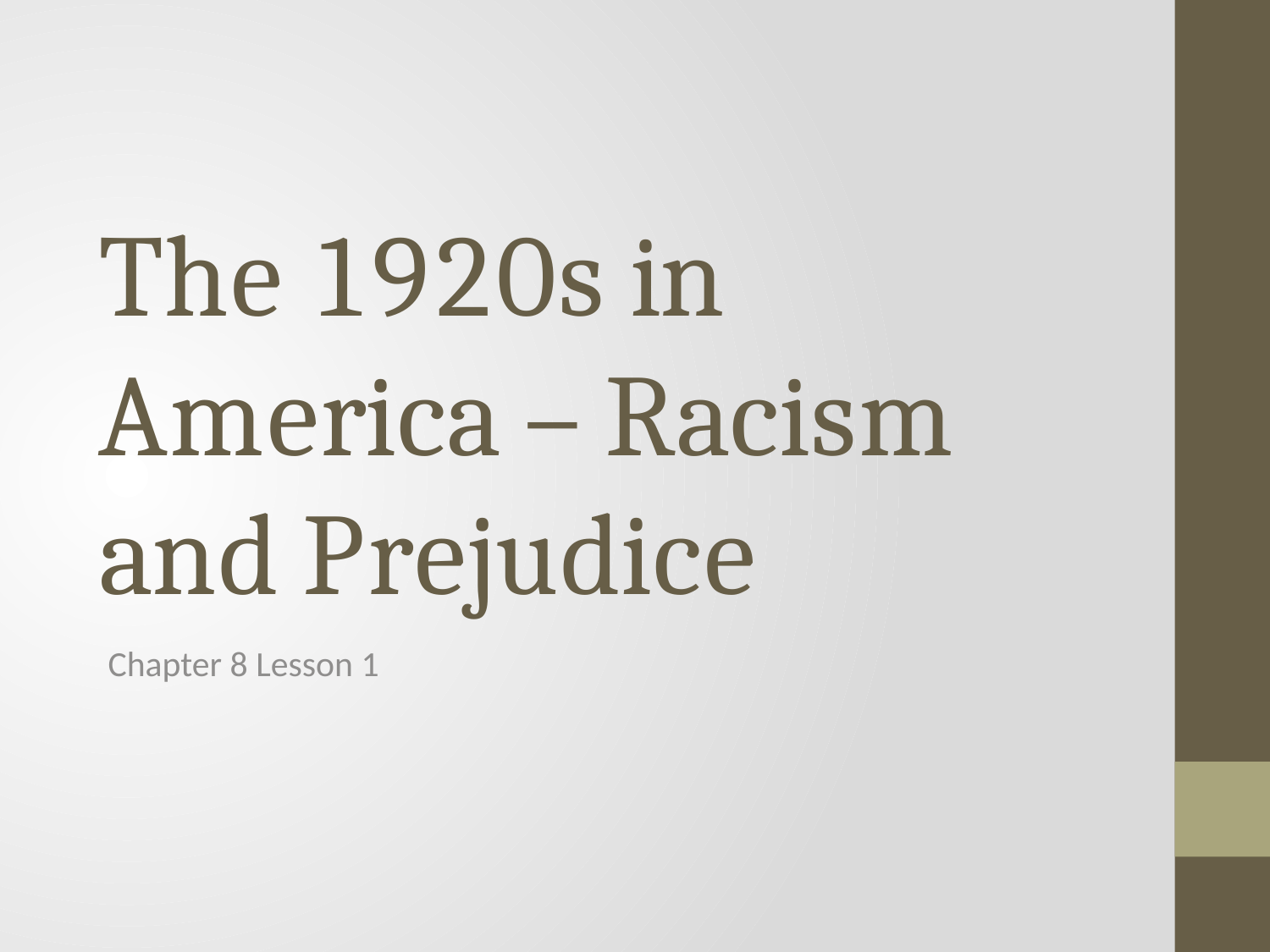

# The 1920s in America – Racism and Prejudice
Chapter 8 Lesson 1